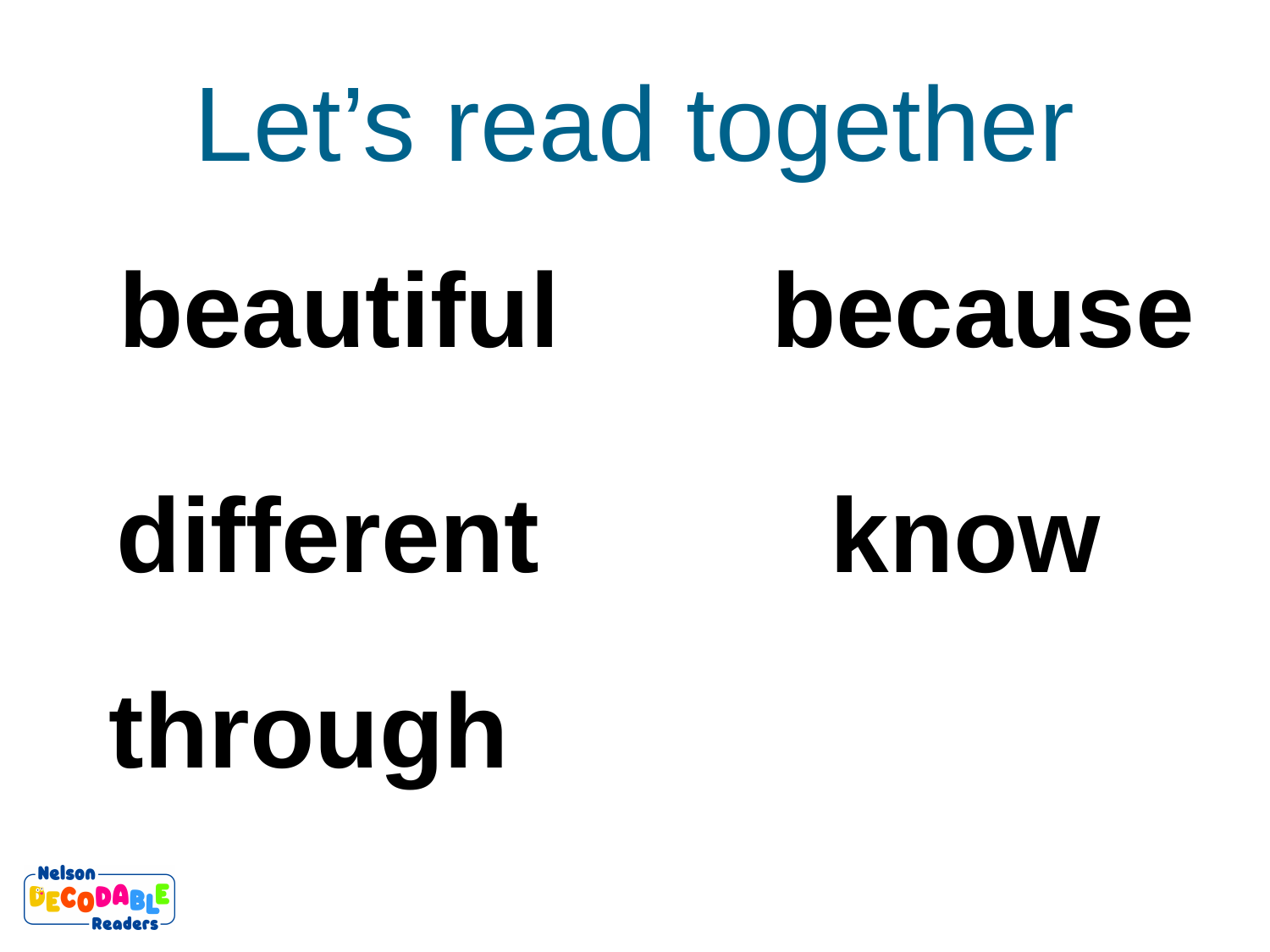

Let’s read together
beautiful
because
different
know

 through